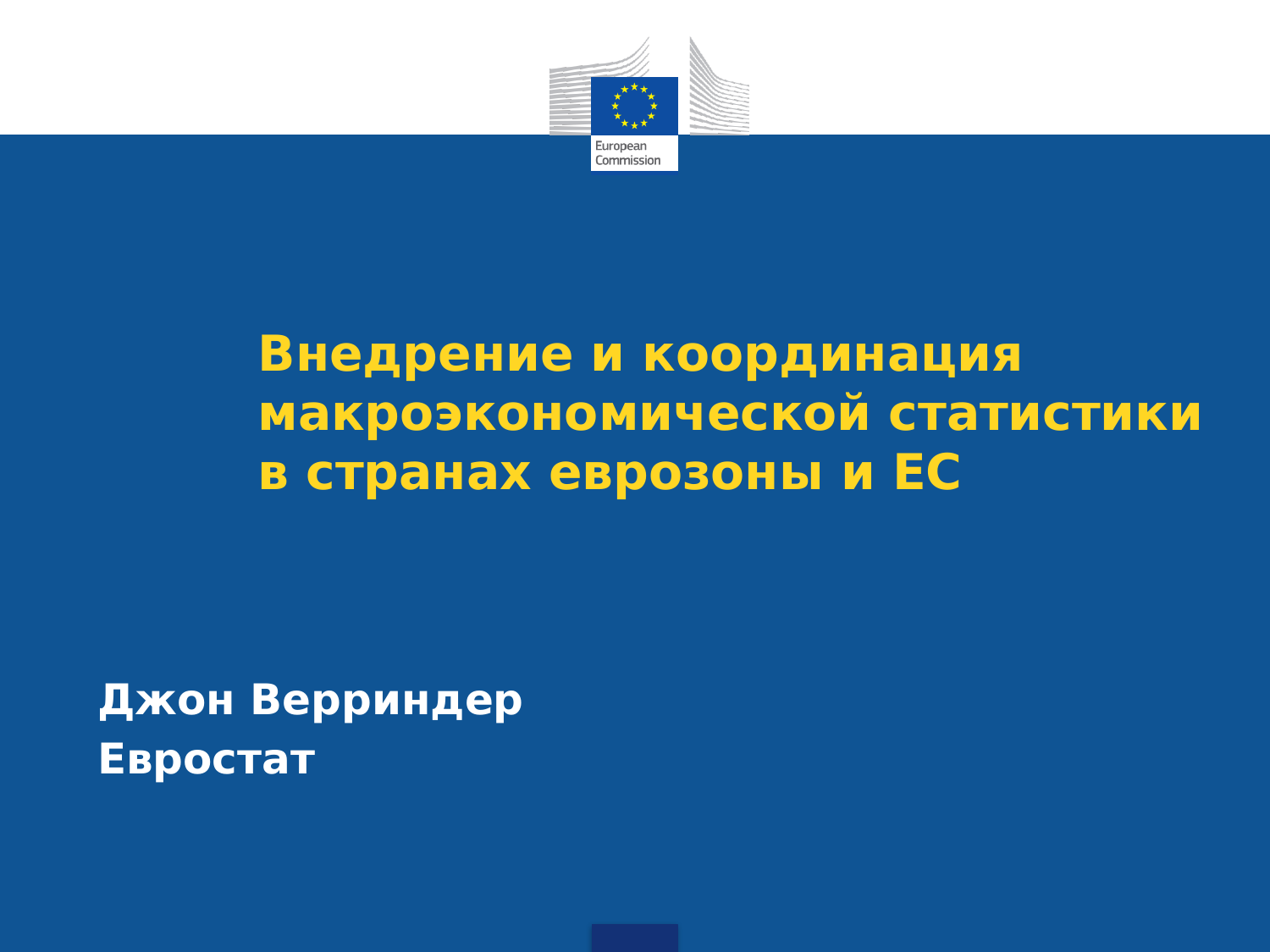

# Внедрение и координация макроэкономической статистики в странах еврозоны и ЕС
Джон Верриндер
Евростат